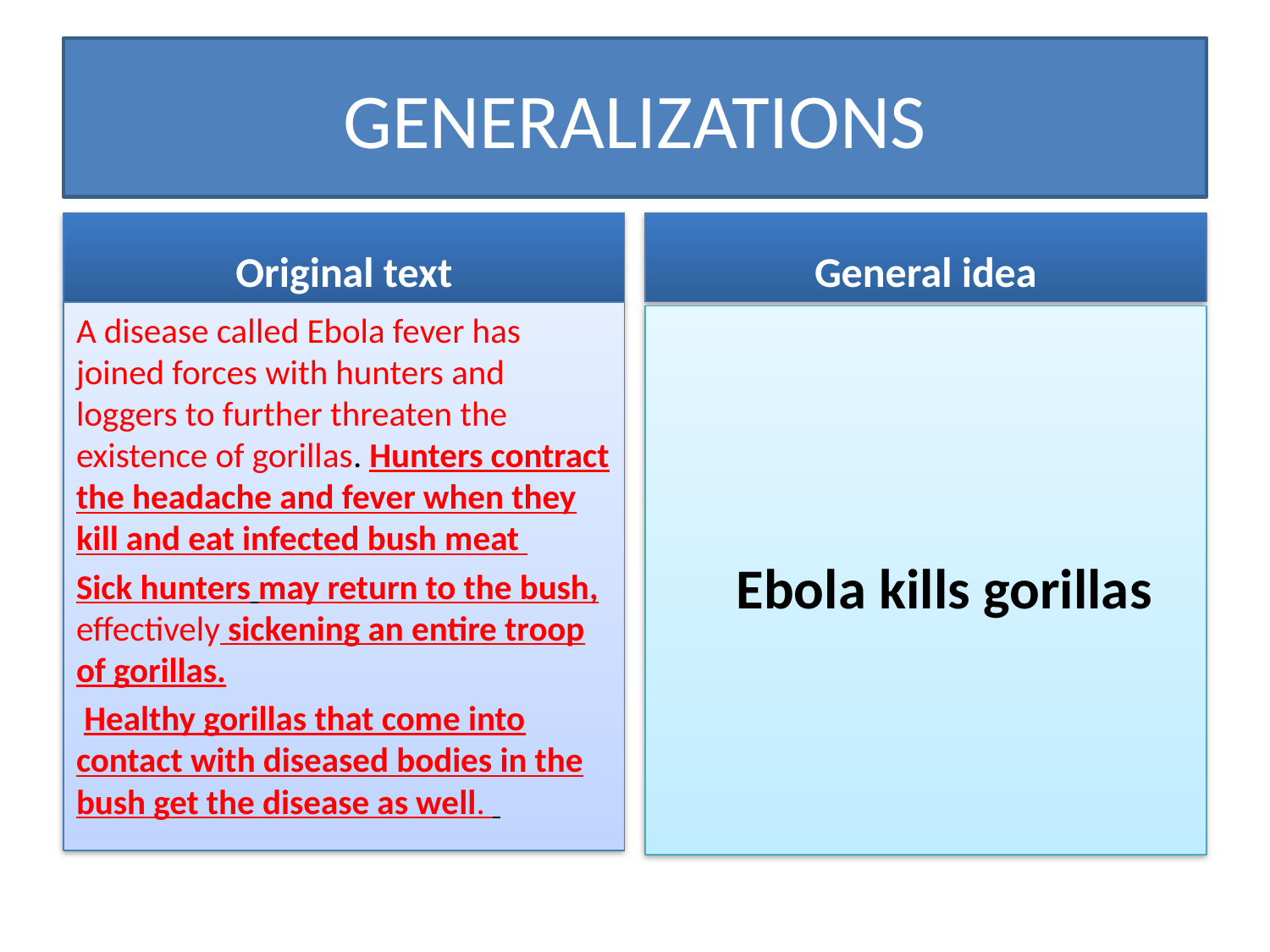

# GENERALIZATIONS
Original text
General idea
A disease called Ebola fever has joined forces with hunters and loggers to further threaten the existence of gorillas. Hunters contract the headache and fever when they kill and eat infected bush meat
Sick hunters may return to the bush, effectively sickening an entire troop of gorillas.
 Healthy gorillas that come into contact with diseased bodies in the bush get the disease as well.

       Ebola kills gorillas